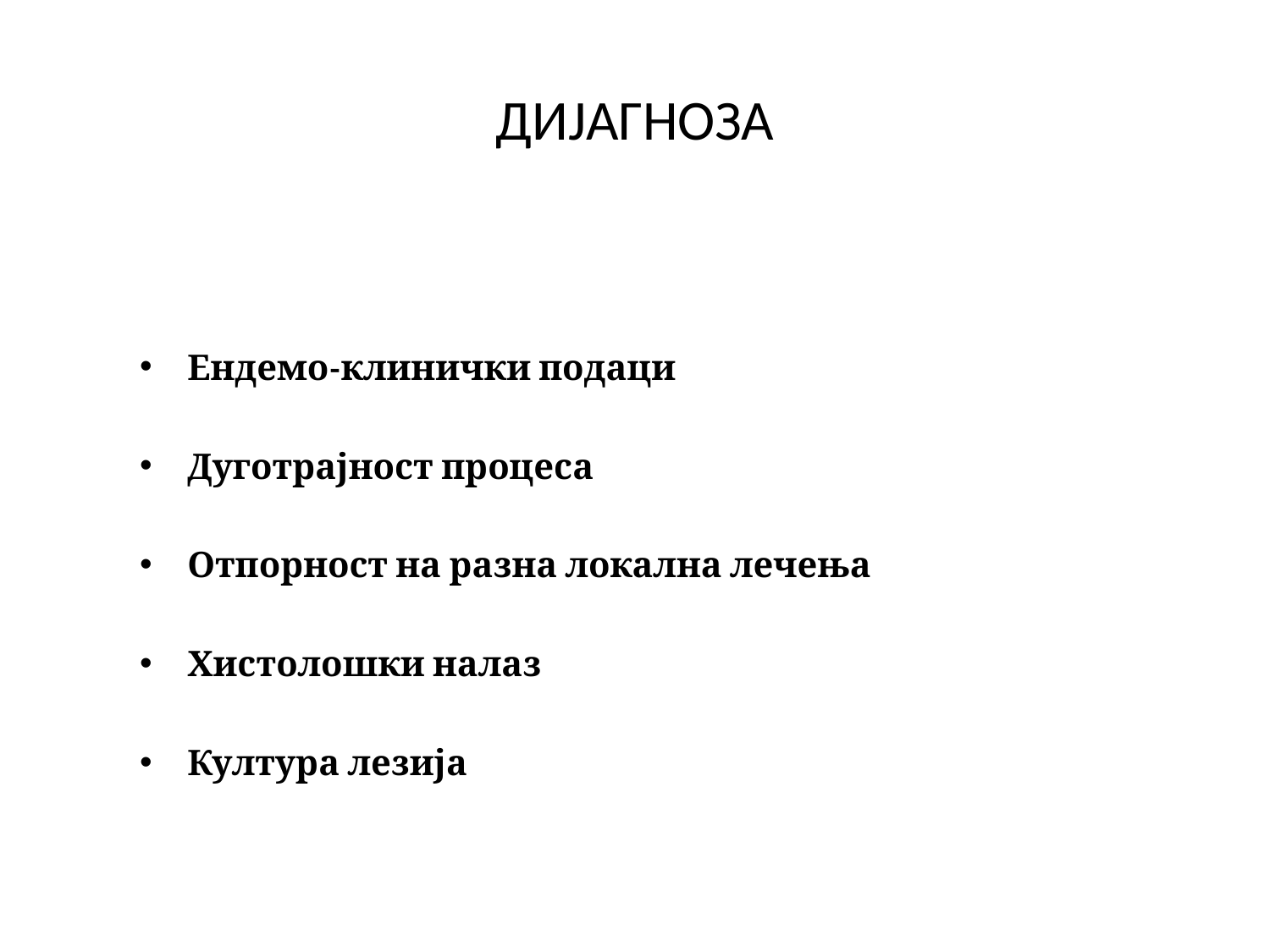

# ДИЈАГНОЗА
Ендемо-клинички подаци

Дуготрајност процеса

Отпорност на разна локална лечења

Хистолошки налаз

Култура лезија